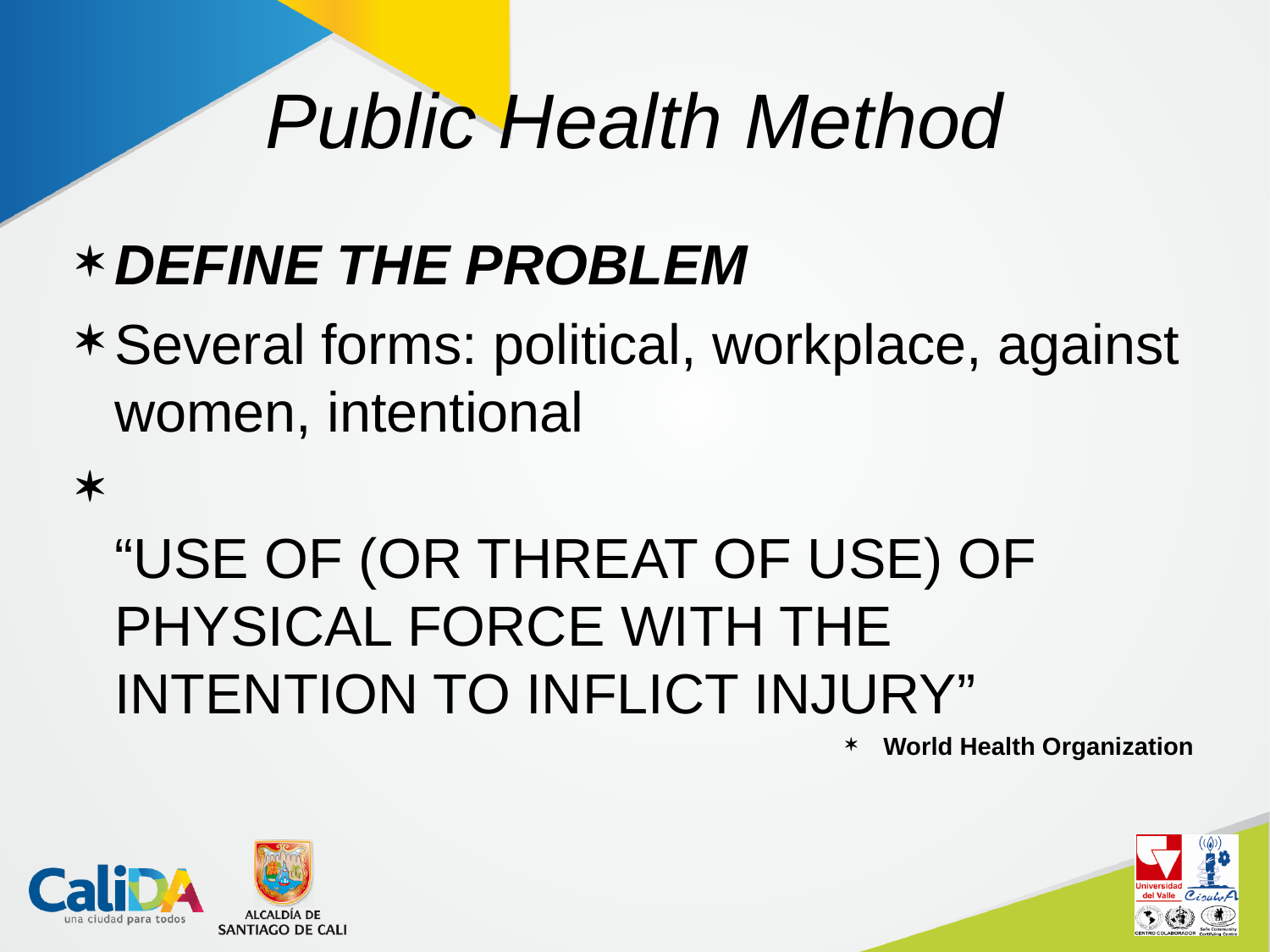

# Public Health Method
DEFINE THE PROBLEM
Several forms: political, workplace, against women, intentional
“USE OF (OR THREAT OF USE) OF PHYSICAL FORCE WITH THE INTENTION TO INFLICT INJURY”
World Health Organization